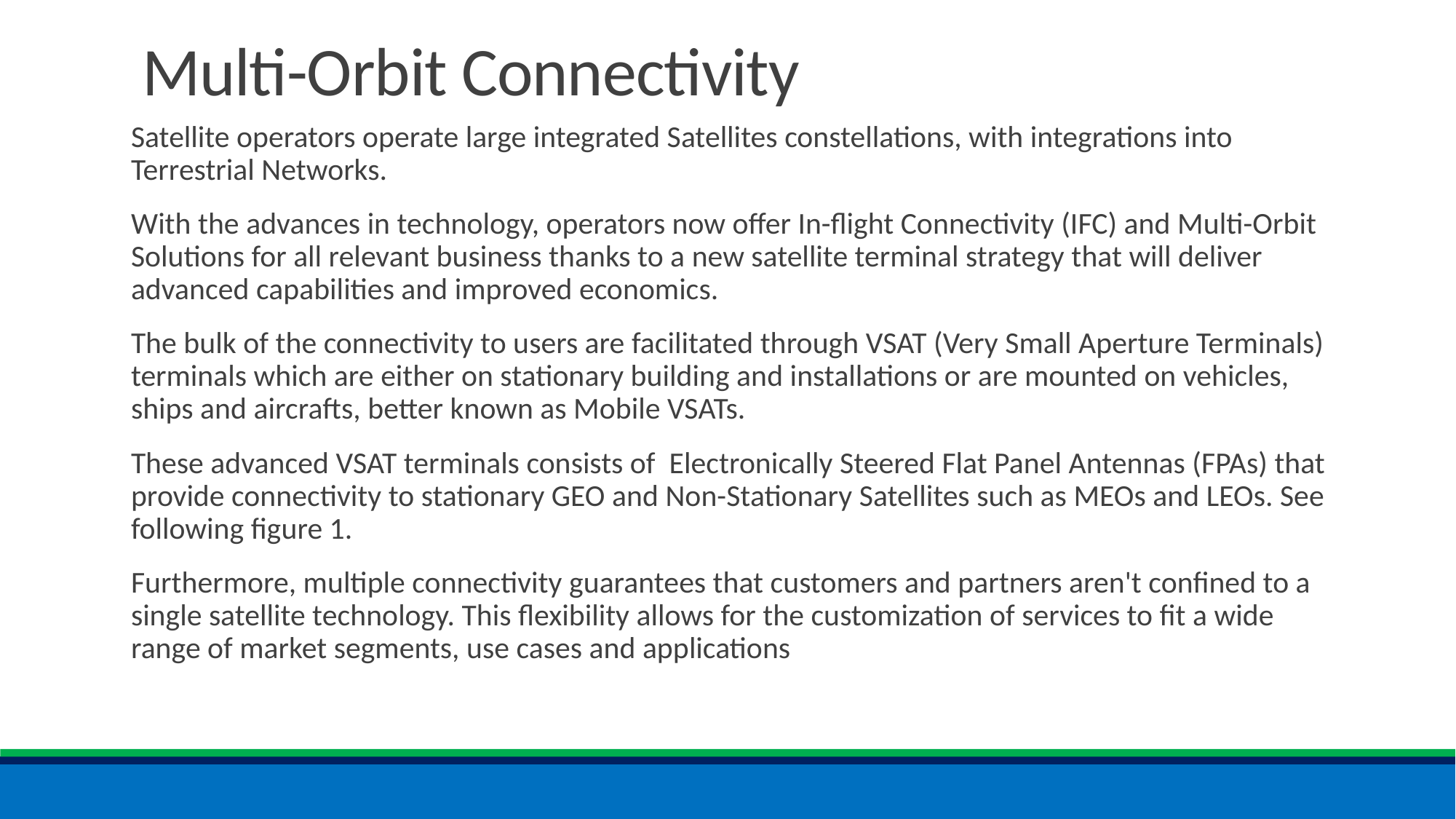

# Multi-Orbit Connectivity
Satellite operators operate large integrated Satellites constellations, with integrations into Terrestrial Networks.
With the advances in technology, operators now offer In-flight Connectivity (IFC) and Multi-Orbit Solutions for all relevant business thanks to a new satellite terminal strategy that will deliver advanced capabilities and improved economics.
The bulk of the connectivity to users are facilitated through VSAT (Very Small Aperture Terminals)  terminals which are either on stationary building and installations or are mounted on vehicles, ships and aircrafts, better known as Mobile VSATs.
These advanced VSAT terminals consists of  Electronically Steered Flat Panel Antennas (FPAs) that provide connectivity to stationary GEO and Non-Stationary Satellites such as MEOs and LEOs. See following figure 1.
Furthermore, multiple connectivity guarantees that customers and partners aren't confined to a single satellite technology. This flexibility allows for the customization of services to fit a wide range of market segments, use cases and applications